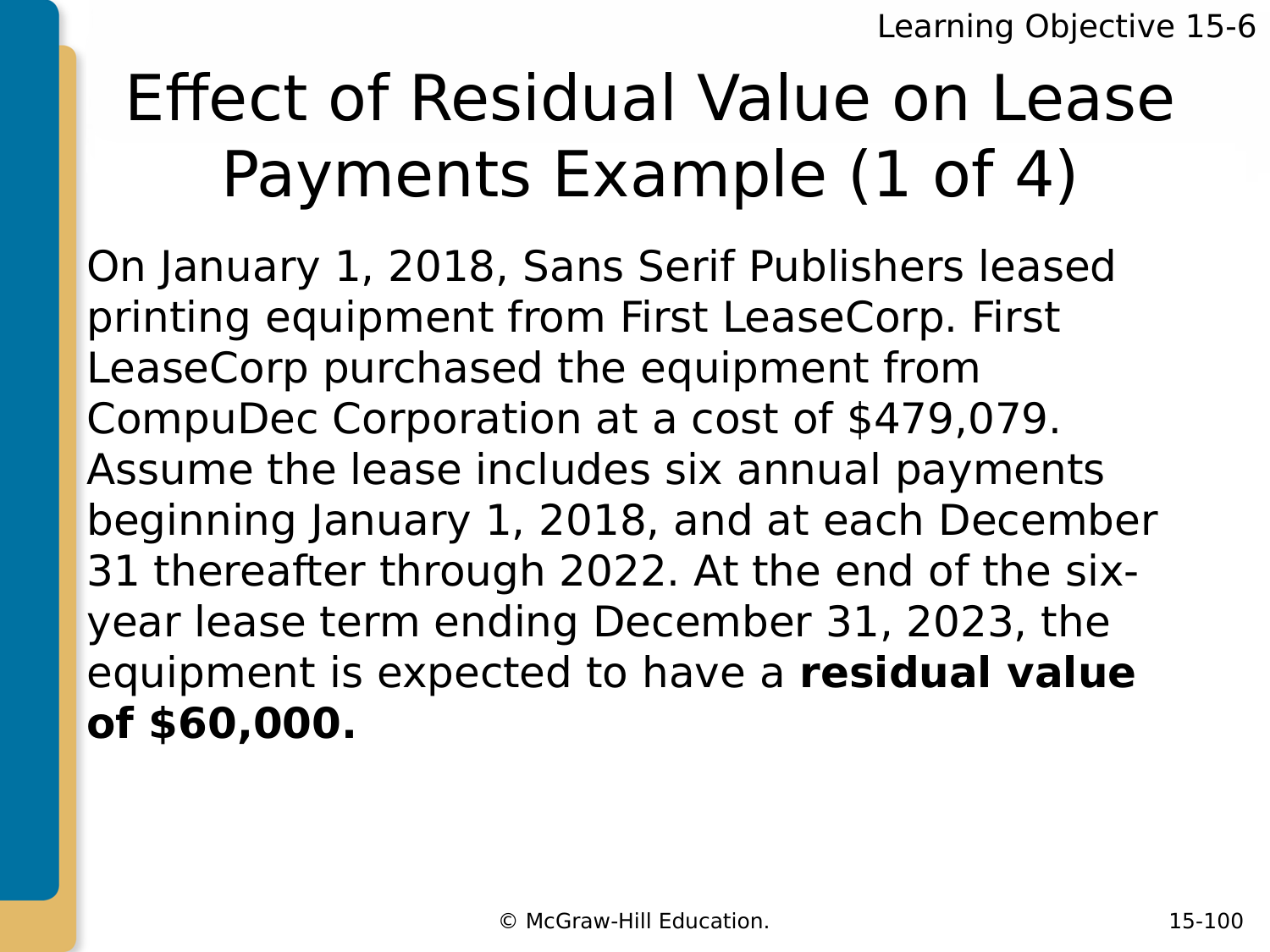

Learning Objective 15-6
# Effect of Residual Value on Lease Payments Example (1 of 4)
On January 1, 2018, Sans Serif Publishers leased printing equipment from First LeaseCorp. First LeaseCorp purchased the equipment from CompuDec Corporation at a cost of $479,079. Assume the lease includes six annual payments beginning January 1, 2018, and at each December 31 thereafter through 2022. At the end of the six-year lease term ending December 31, 2023, the equipment is expected to have a residual value of $60,000.